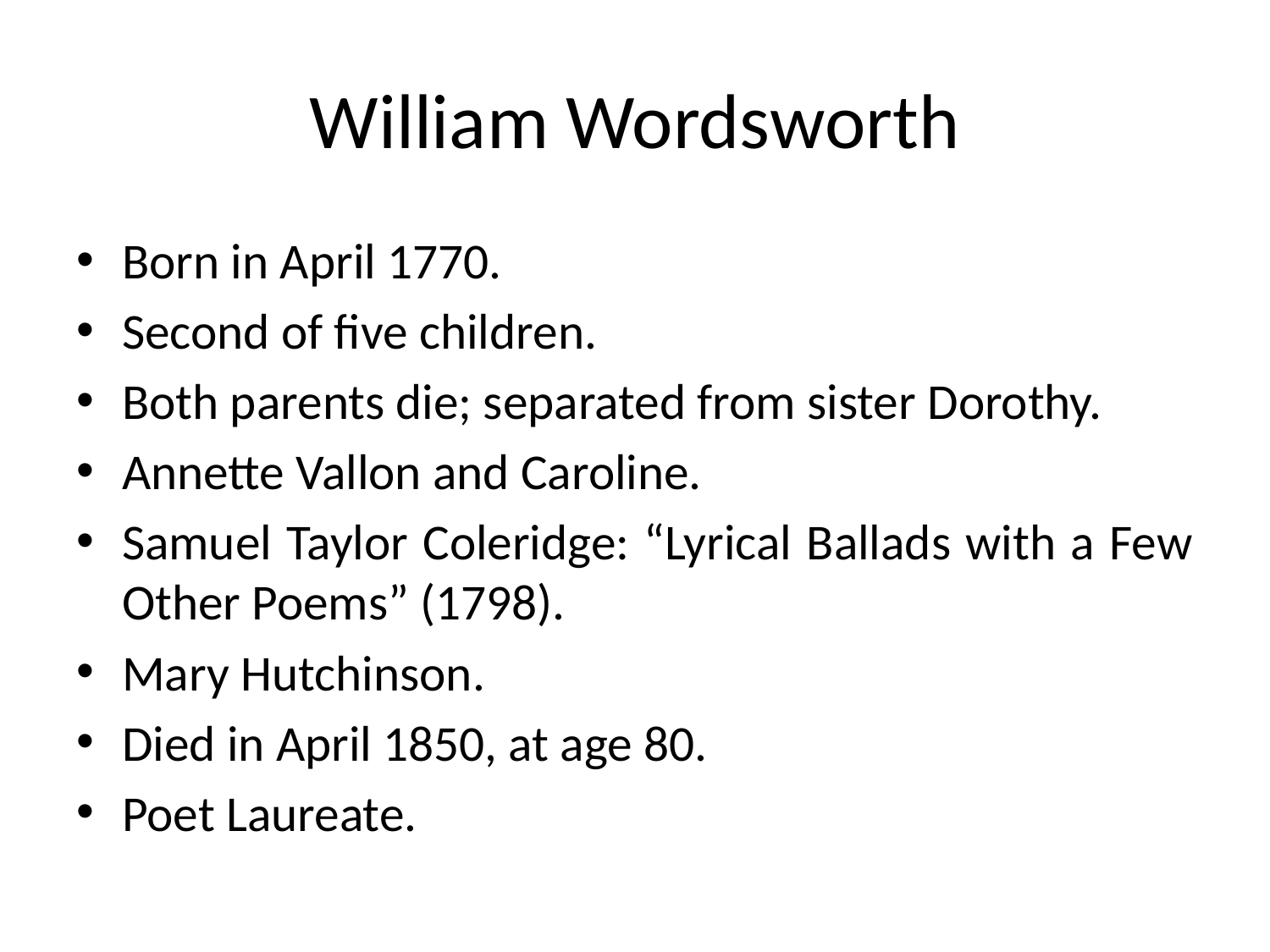

# William Wordsworth
Born in April 1770.
Second of five children.
Both parents die; separated from sister Dorothy.
Annette Vallon and Caroline.
Samuel Taylor Coleridge: “Lyrical Ballads with a Few Other Poems” (1798).
Mary Hutchinson.
Died in April 1850, at age 80.
Poet Laureate.